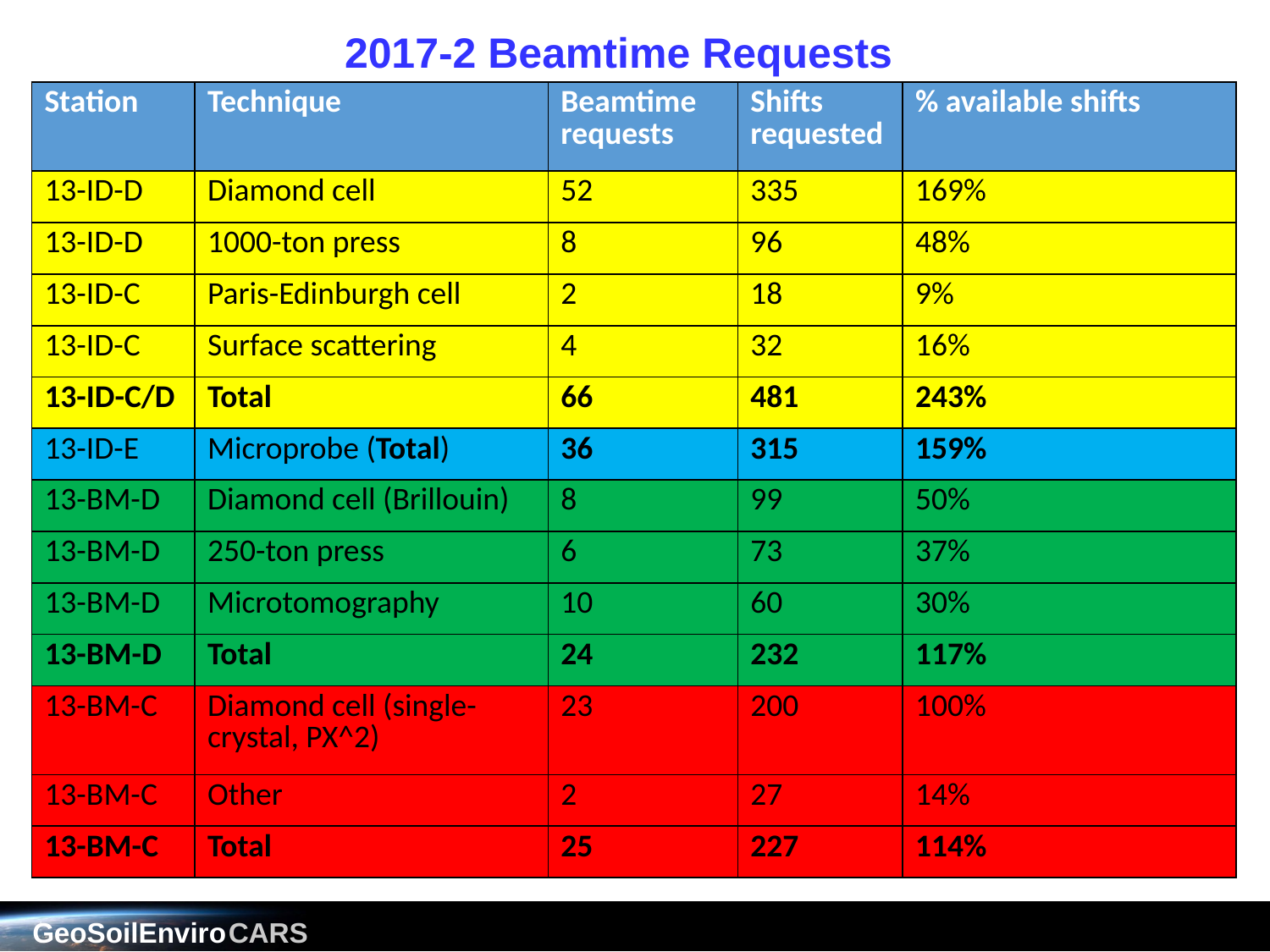

2017-2 Beamtime Requests
| Station | Technique | Beamtime requests | Shifts requested | % available shifts |
| --- | --- | --- | --- | --- |
| 13-ID-D | Diamond cell | 52 | 335 | 169% |
| 13-ID-D | 1000-ton press | 8 | 96 | 48% |
| 13-ID-C | Paris-Edinburgh cell | 2 | 18 | 9% |
| 13-ID-C | Surface scattering | 4 | 32 | 16% |
| 13-ID-C/D | Total | 66 | 481 | 243% |
| 13-ID-E | Microprobe (Total) | 36 | 315 | 159% |
| 13-BM-D | Diamond cell (Brillouin) | 8 | 99 | 50% |
| 13-BM-D | 250-ton press | 6 | 73 | 37% |
| 13-BM-D | Microtomography | 10 | 60 | 30% |
| 13-BM-D | Total | 24 | 232 | 117% |
| 13-BM-C | Diamond cell (single-crystal, PX^2) | 23 | 200 | 100% |
| 13-BM-C | Other | 2 | 27 | 14% |
| 13-BM-C | Total | 25 | 227 | 114% |